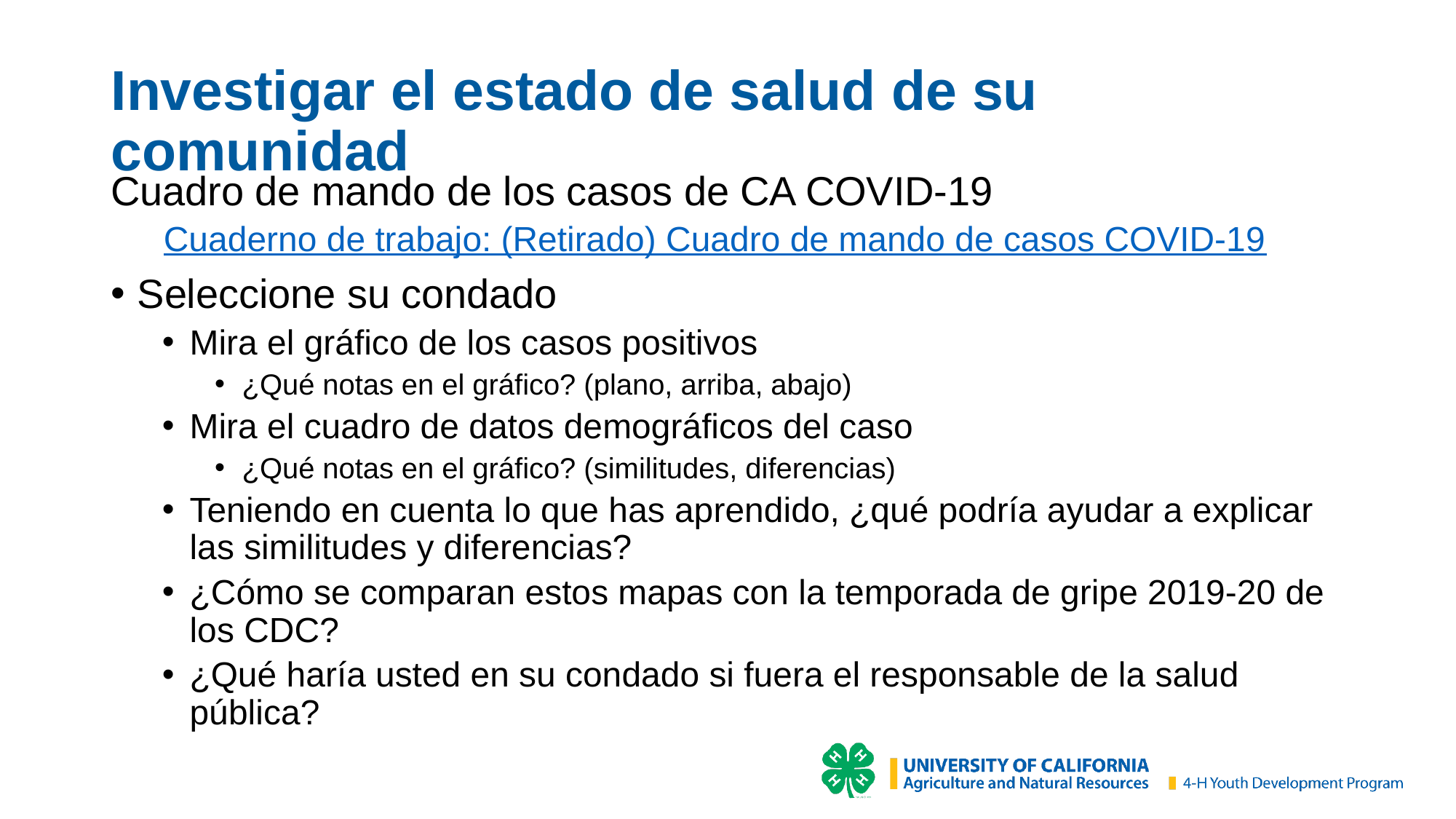

# Investigar el estado de salud de su comunidad
Cuadro de mando de los casos de CA COVID-19
Cuaderno de trabajo: (Retirado) Cuadro de mando de casos COVID-19
Seleccione su condado
Mira el gráfico de los casos positivos
¿Qué notas en el gráfico? (plano, arriba, abajo)
Mira el cuadro de datos demográficos del caso
¿Qué notas en el gráfico? (similitudes, diferencias)
Teniendo en cuenta lo que has aprendido, ¿qué podría ayudar a explicar las similitudes y diferencias?
¿Cómo se comparan estos mapas con la temporada de gripe 2019-20 de los CDC?
¿Qué haría usted en su condado si fuera el responsable de la salud pública?